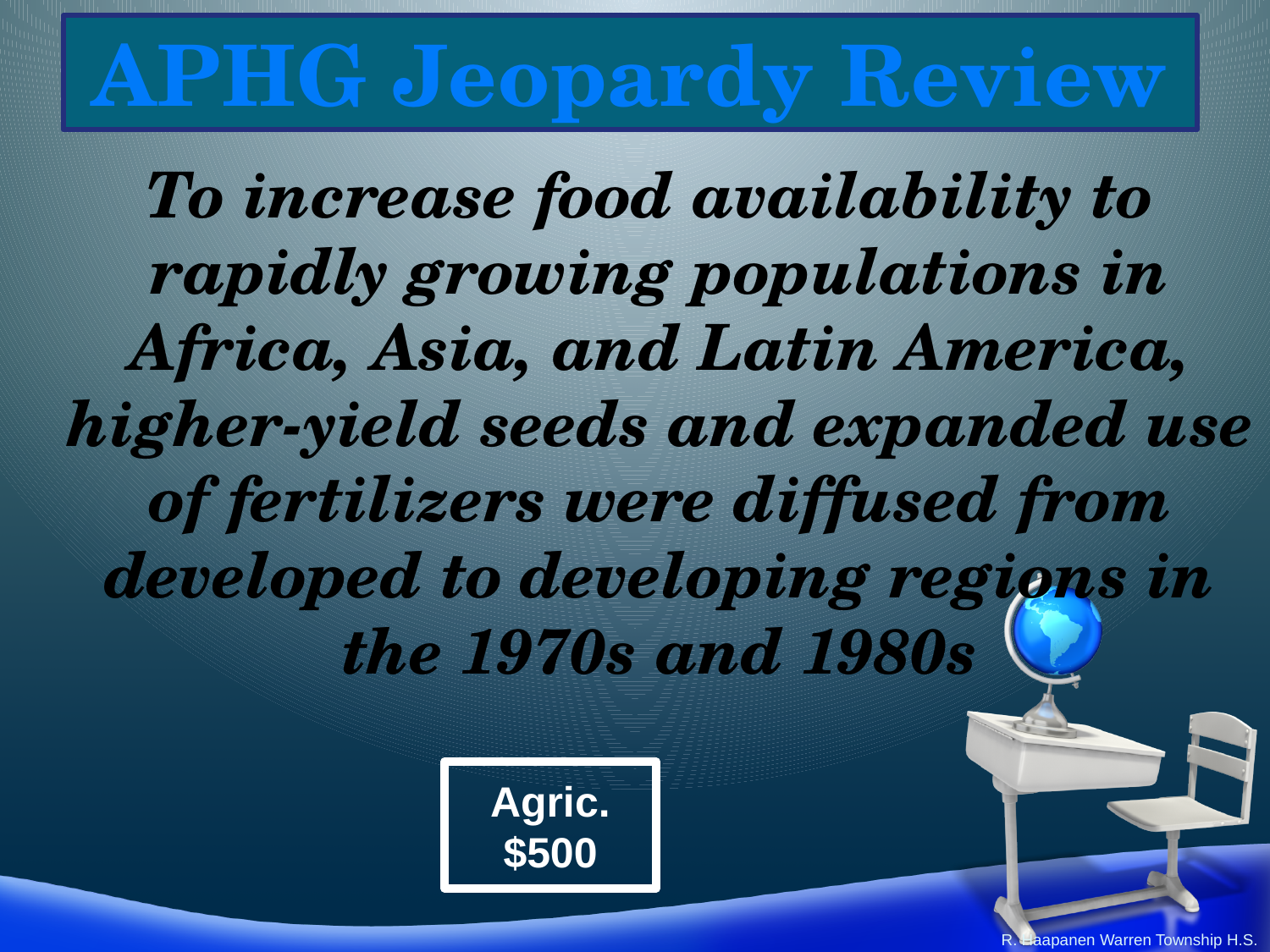

To increase food availability to rapidly growing populations in Africa, Asia, and Latin America, higher-yield seeds and expanded use of fertilizers were diffused from developed to developing regions in the 1970s and 1980s
Agric.
$500
R. Haapanen Warren Township H.S.